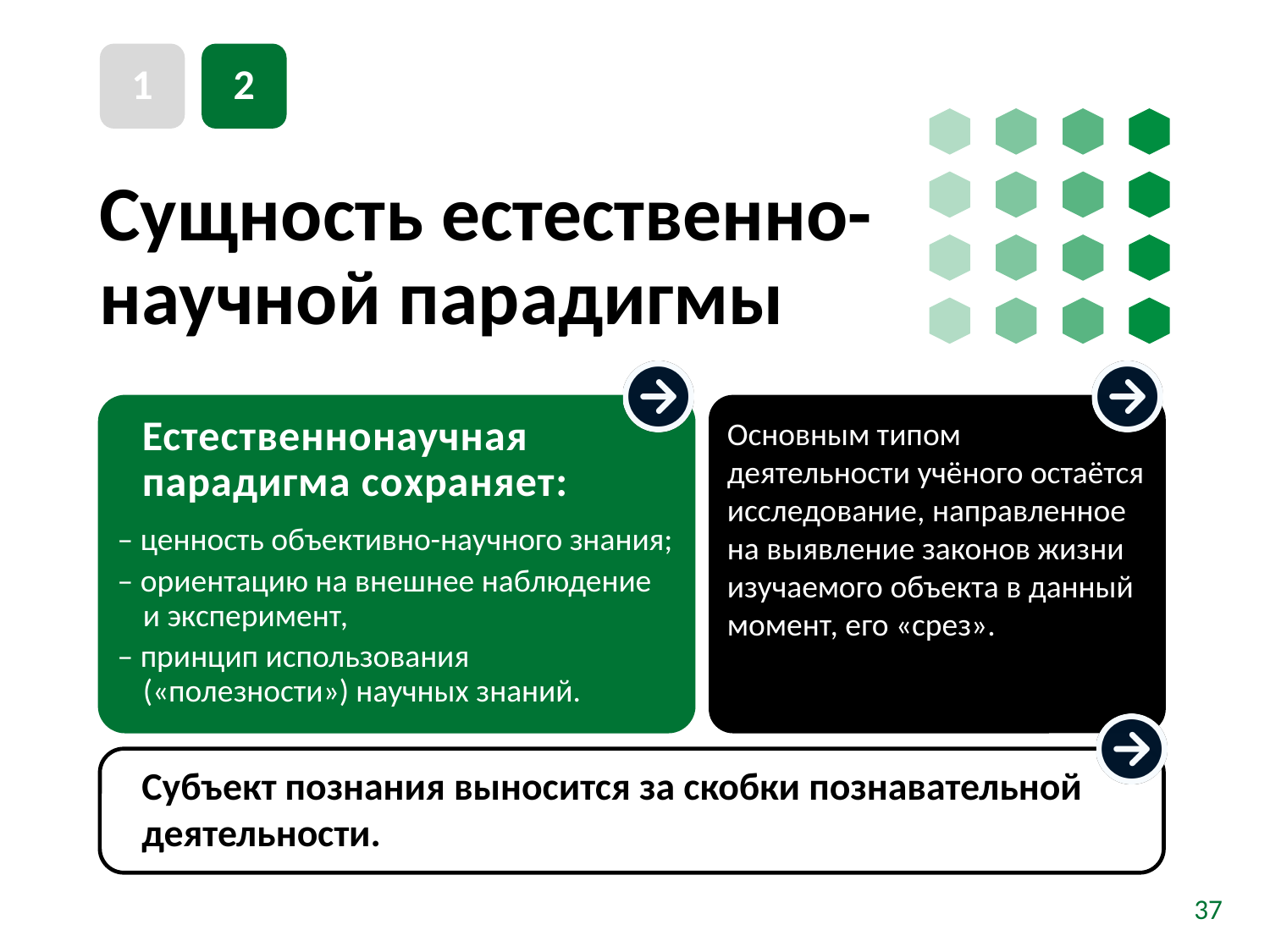

1
2

# Сущность естественно-научной парадигмы

Естественнонаучная парадигма сохраняет:
– ценность объективно-научного знания;
– ориентацию на внешнее наблюдение
и эксперимент,
– принцип использования («полезности») научных знаний.
Основным типом деятельности учёного остаётся исследование, направленное на выявление законов жизни изучаемого объекта в данный момент, его «срез».

Субъект познания выносится за скобки познавательной деятельности.
37